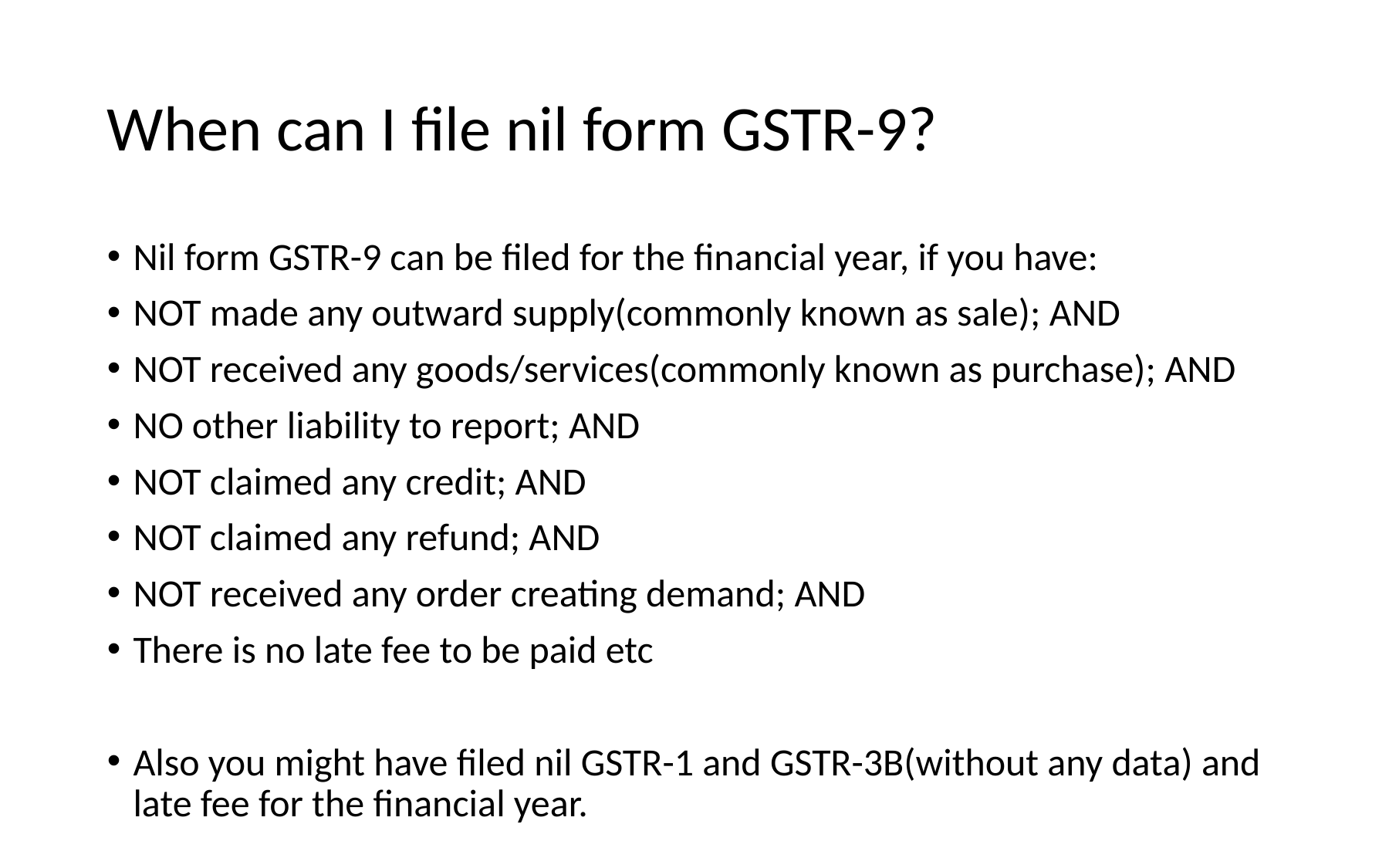

# When can I file nil form GSTR-9?
Nil form GSTR-9 can be filed for the financial year, if you have:
NOT made any outward supply(commonly known as sale); AND
NOT received any goods/services(commonly known as purchase); AND
NO other liability to report; AND
NOT claimed any credit; AND
NOT claimed any refund; AND
NOT received any order creating demand; AND
There is no late fee to be paid etc

Also you might have filed nil GSTR-1 and GSTR-3B(without any data) and late fee for the financial year.